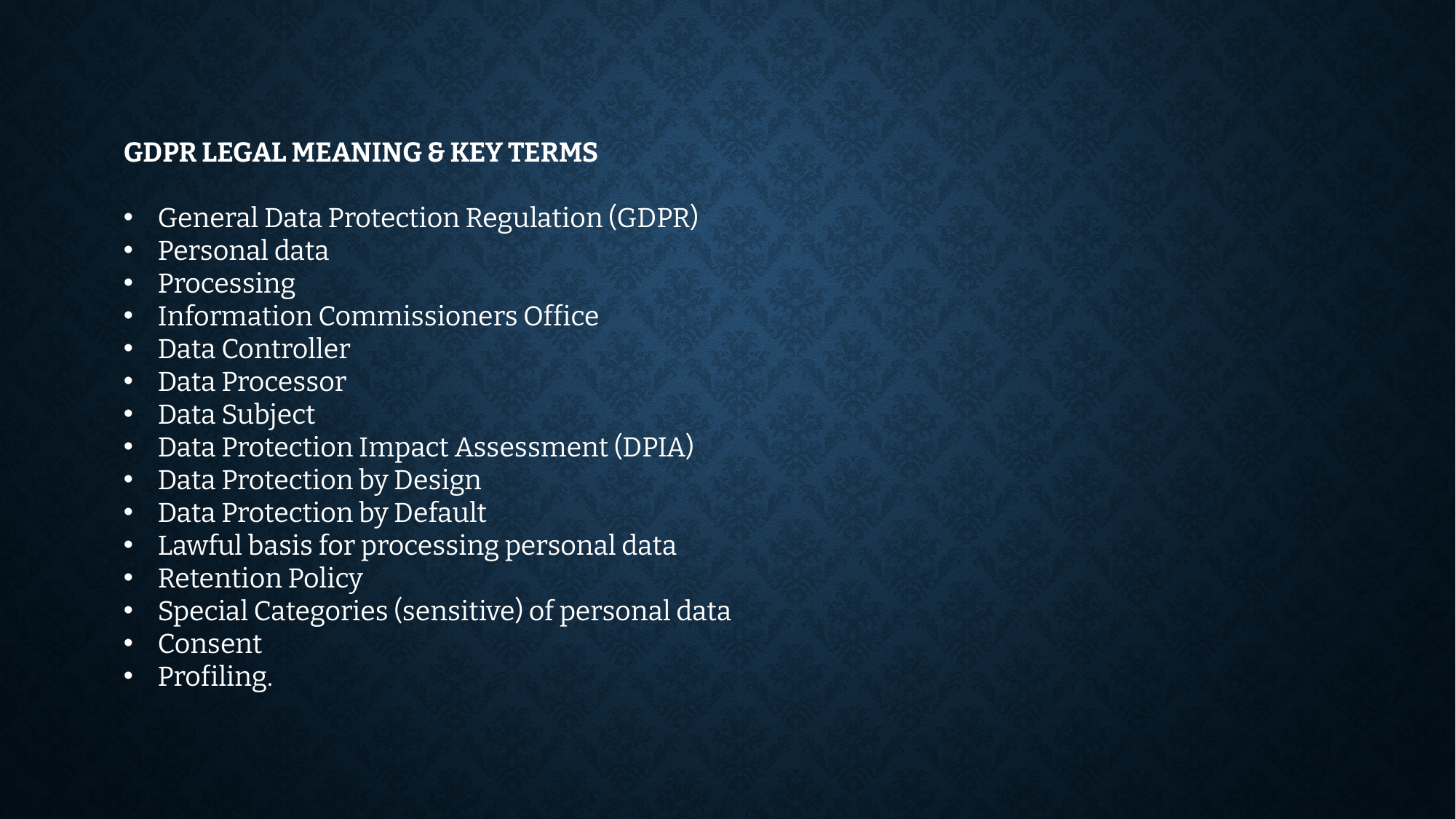

GDPR LEGAL MEANING & KEY TERMS

General Data Protection Regulation (GDPR)
Personal data
Processing
Information Commissioners Office
Data Controller
Data Processor
Data Subject
Data Protection Impact Assessment (DPIA)
Data Protection by Design
Data Protection by Default
Lawful basis for processing personal data
Retention Policy
Special Categories (sensitive) of personal data
Consent
Profiling.